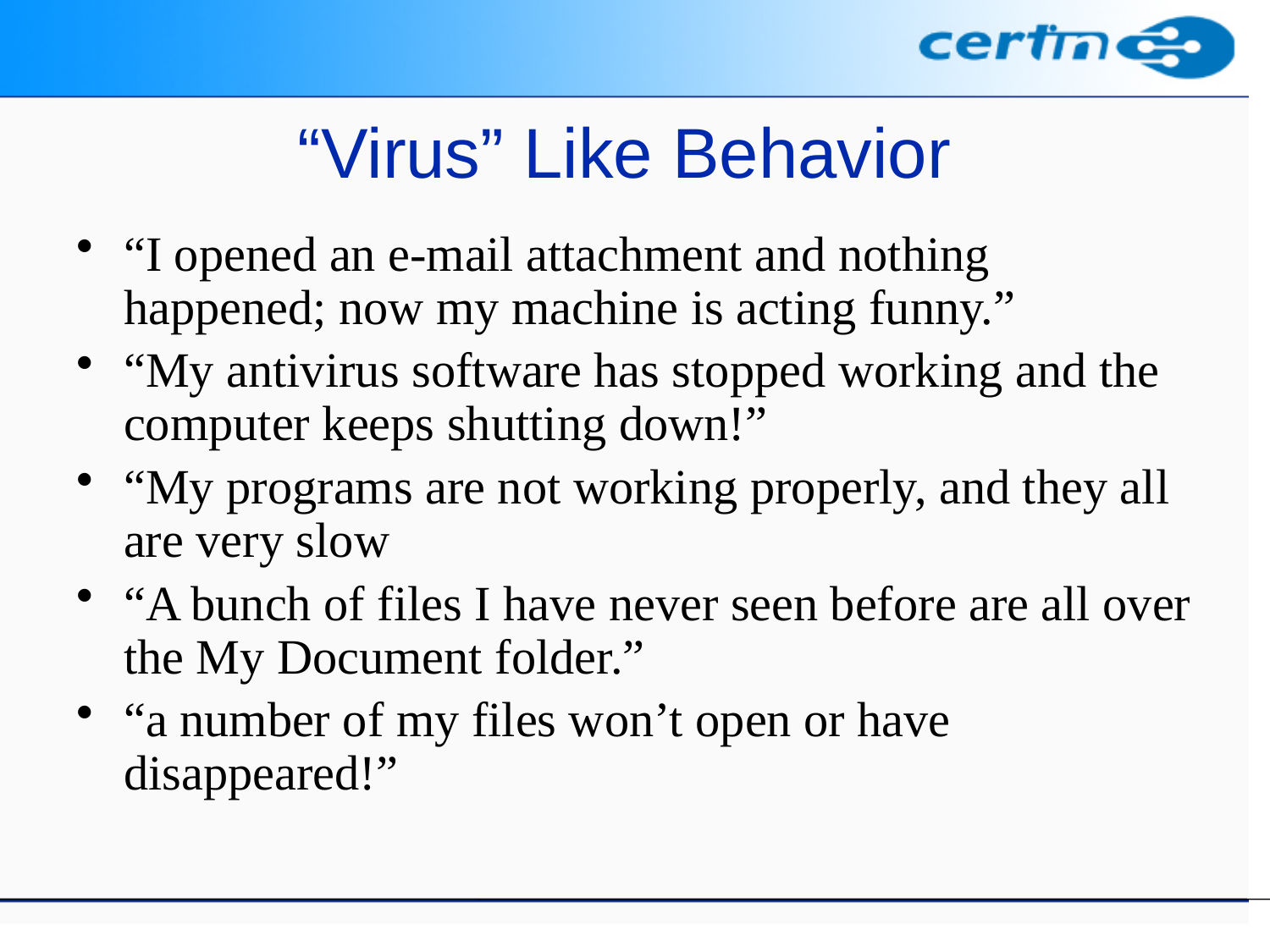

# “Virus” Like Behavior
“I opened an e-mail attachment and nothing happened; now my machine is acting funny.”
“My antivirus software has stopped working and the computer keeps shutting down!”
“My programs are not working properly, and they all are very slow
“A bunch of files I have never seen before are all over the My Document folder.”
“a number of my files won’t open or have disappeared!”